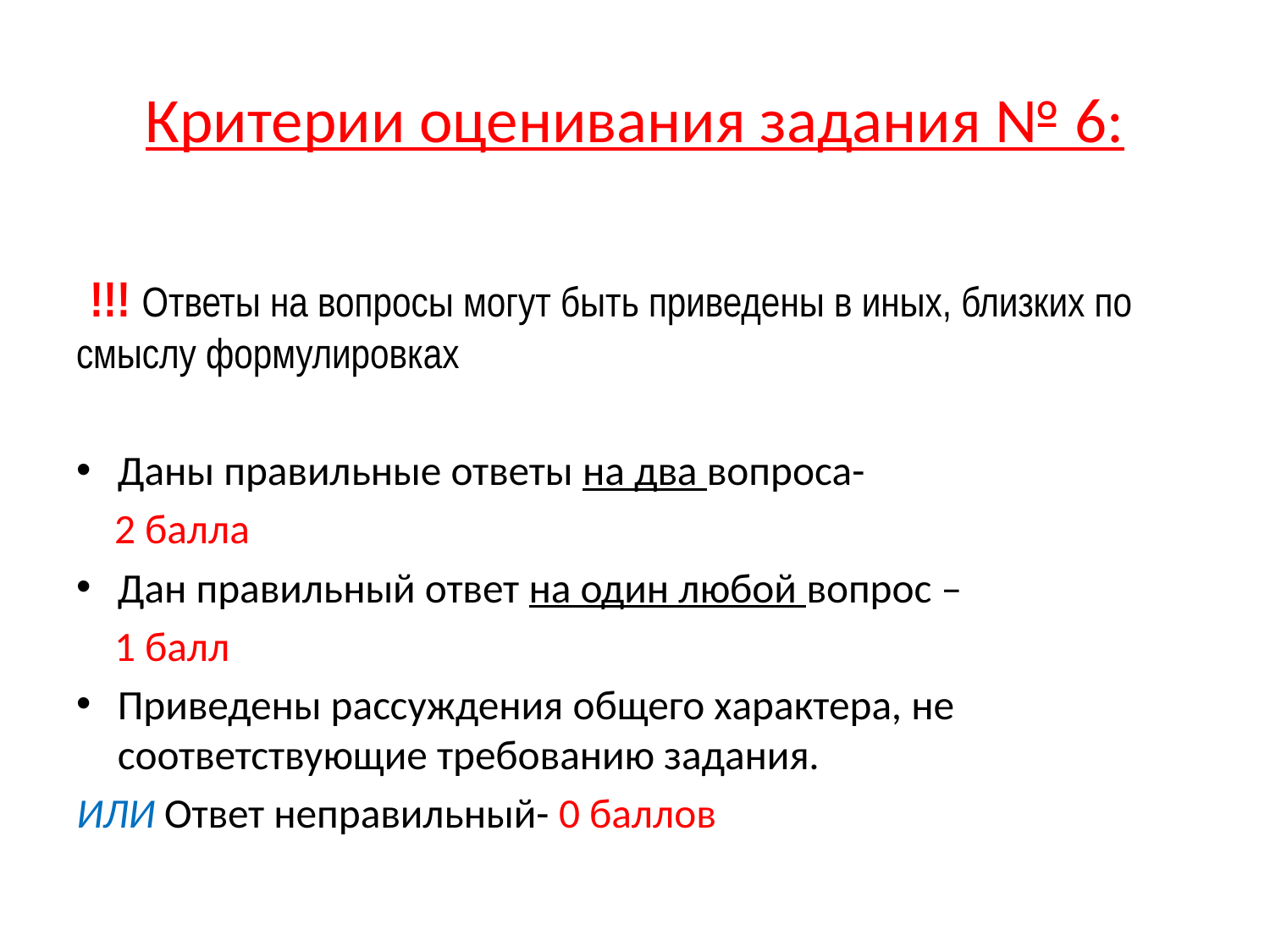

# Критерии оценивания задания № 6:

 !!! Ответы на вопросы могут быть приведены в иных, близких по смыслу формулировках

Даны правильные ответы на два вопроса-
    2 балла
Дан правильный ответ на один любой вопрос –
    1 балл
Приведены рассуждения общего характера, не соответствующие требованию задания.
ИЛИ Ответ неправильный- 0 баллов